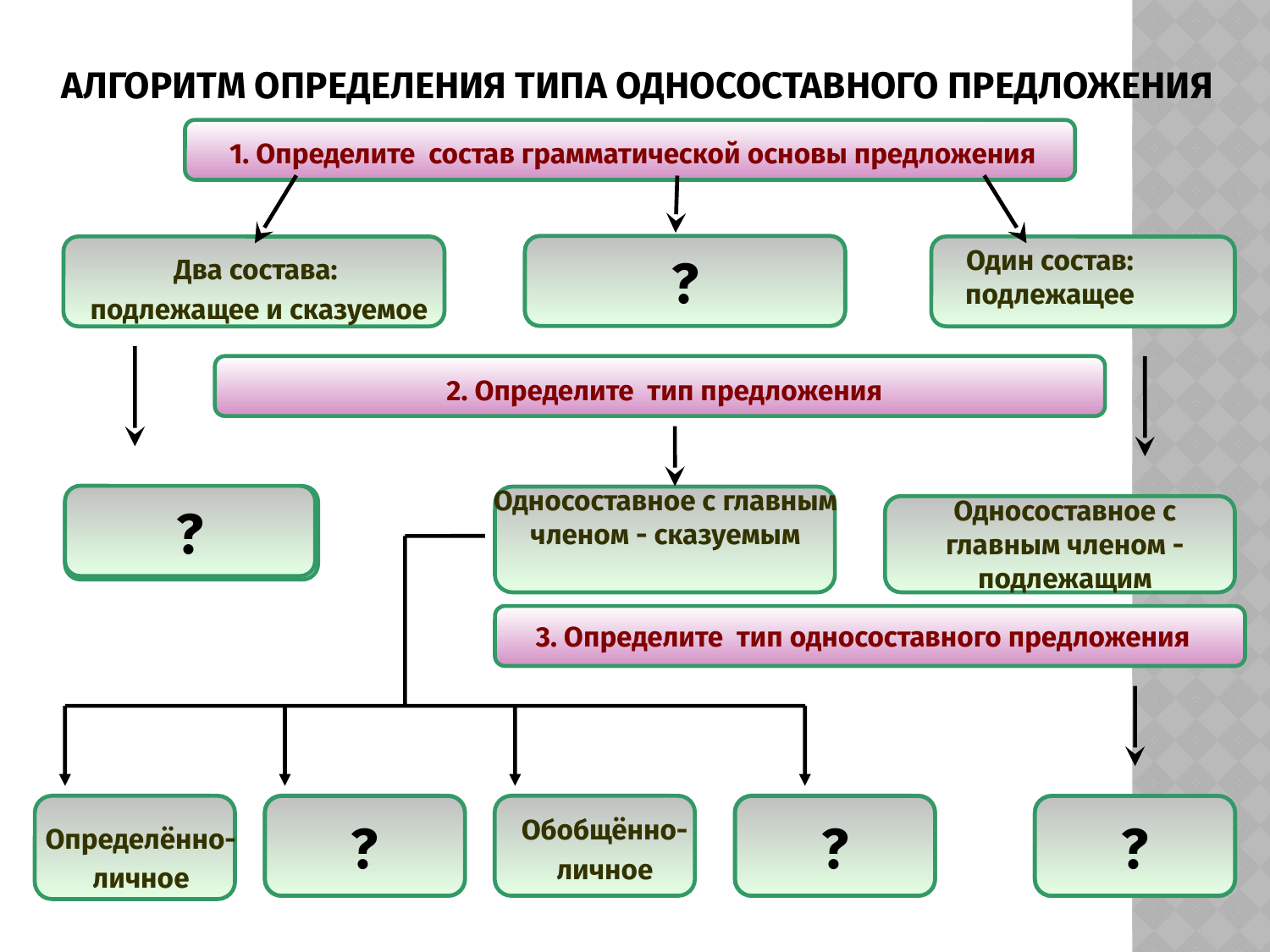

# Алгоритм определения типа односоставного предложения

1. Определите  состав грамматической основы предложения

Один состав:
сказуемое

?
Один состав: подлежащее

Два состава:
подлежащее и сказуемое

2. Определите  тип предложения

Односоставное с главным членом - сказуемым
?
Двусоставное
 предложение

Односоставное с главным членом - подлежащим

3. Определите  тип односоставного предложения

?
?

?
Неопределённо-личное
Обобщённо-
личное
Определённо-
личное
Безличное
Назывное